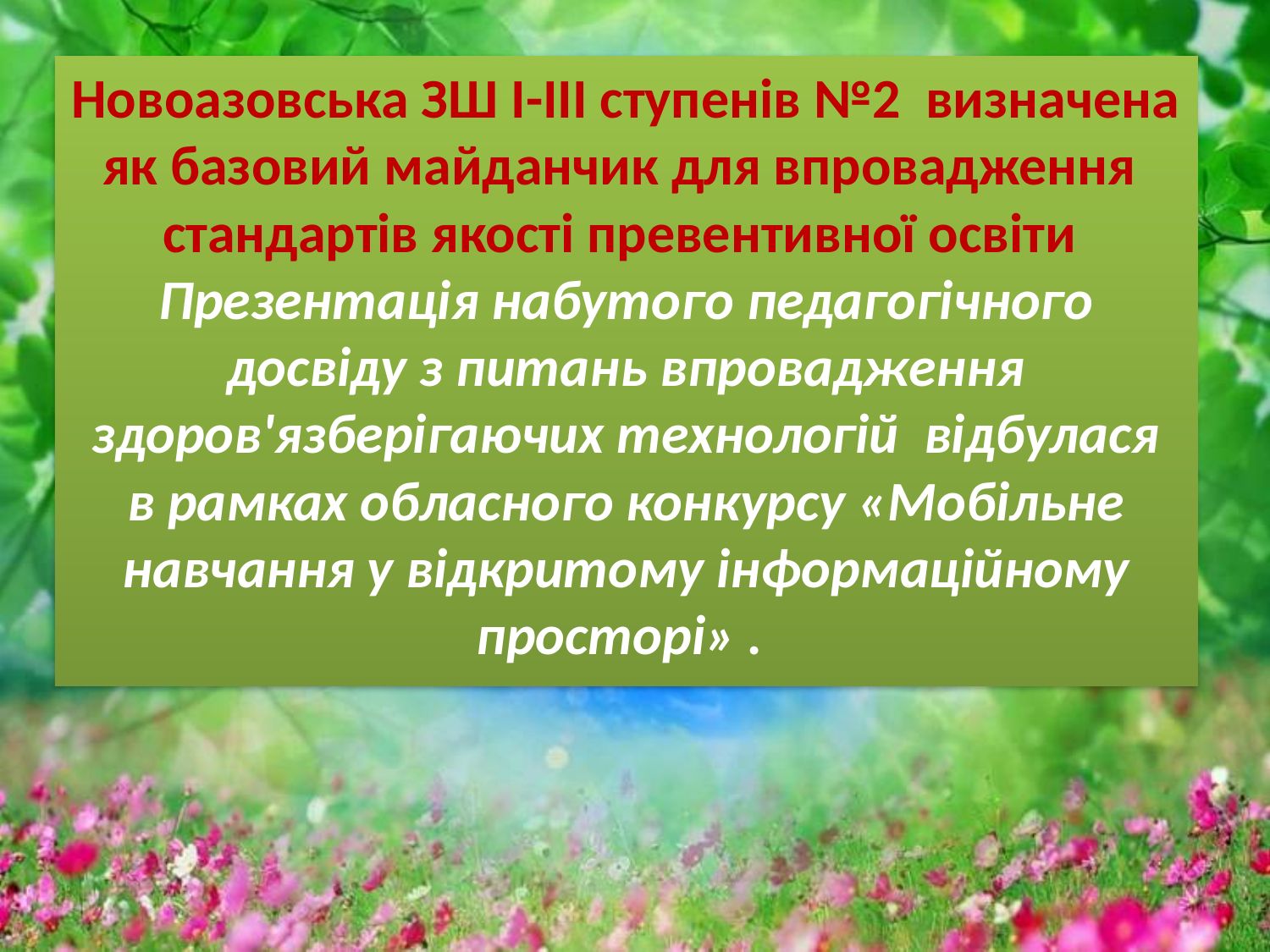

Новоазовська ЗШ І-ІІІ ступенів №2  визначена як базовий майданчик для впровадження  стандартів якості превентивної освіти
Презентація набутого педагогічного досвіду з питань впровадження здоров'язберігаючих технологій  відбулася
в рамках обласного конкурсу «Мобільне навчання у відкритому інформаційному просторі» .